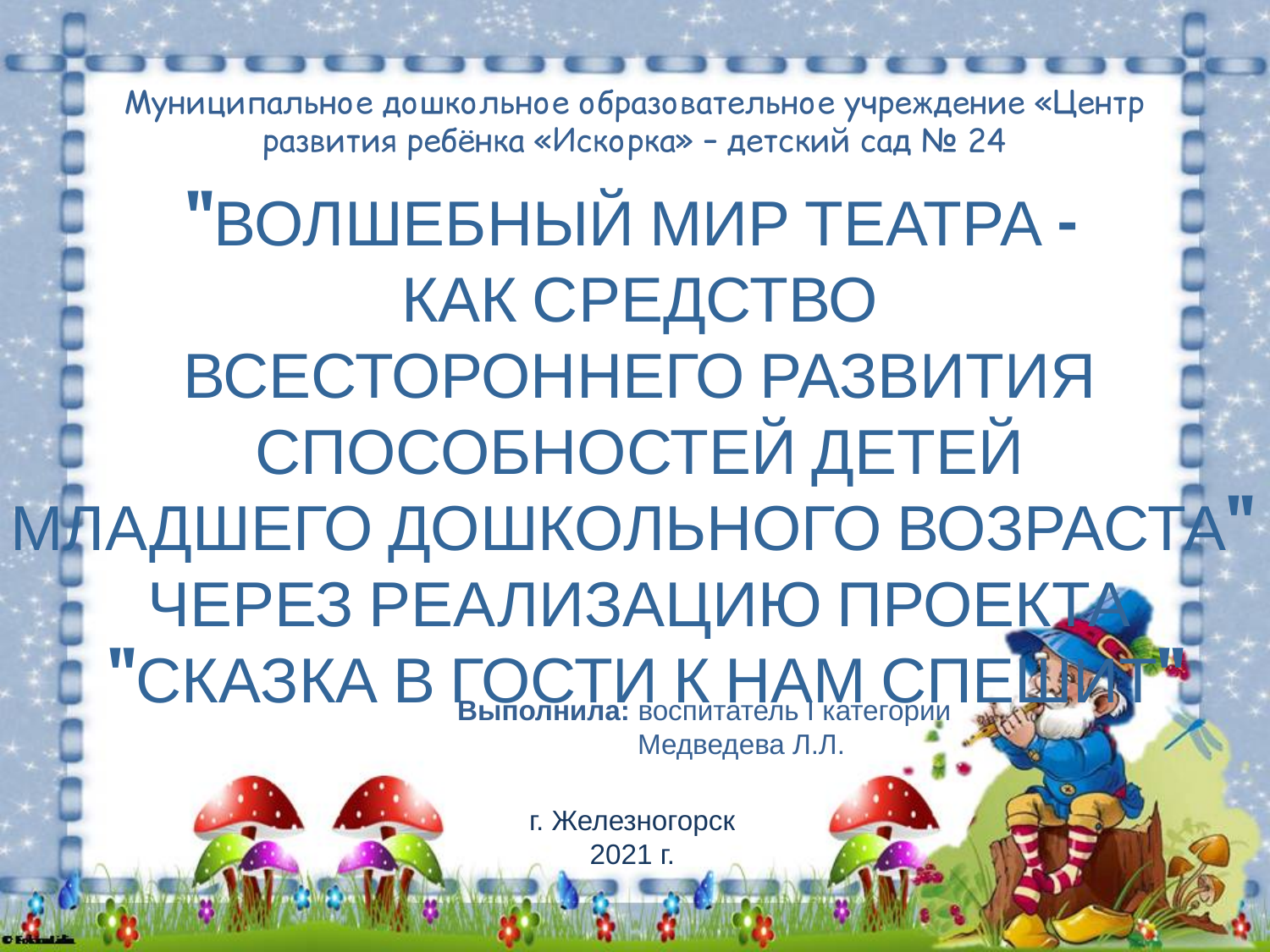

Муниципальное дошкольное образовательное учреждение «Центр развития ребёнка «Искорка» – детский сад № 24
"ВОЛШЕБНЫЙ МИР ТЕАТРА -
КАК СРЕДСТВО
 ВСЕСТОРОННЕГО РАЗВИТИЯ
СПОСОБНОСТЕЙ ДЕТЕЙ
МЛАДШЕГО ДОШКОЛЬНОГО ВОЗРАСТА"
ЧЕРЕЗ РЕАЛИЗАЦИЮ ПРОЕКТА
 "СКАЗКА В ГОСТИ К НАМ СПЕШИТ"
Выполнила: воспитатель I категории
                       Медведева Л.Л.
г. Железногорск
2021 г.